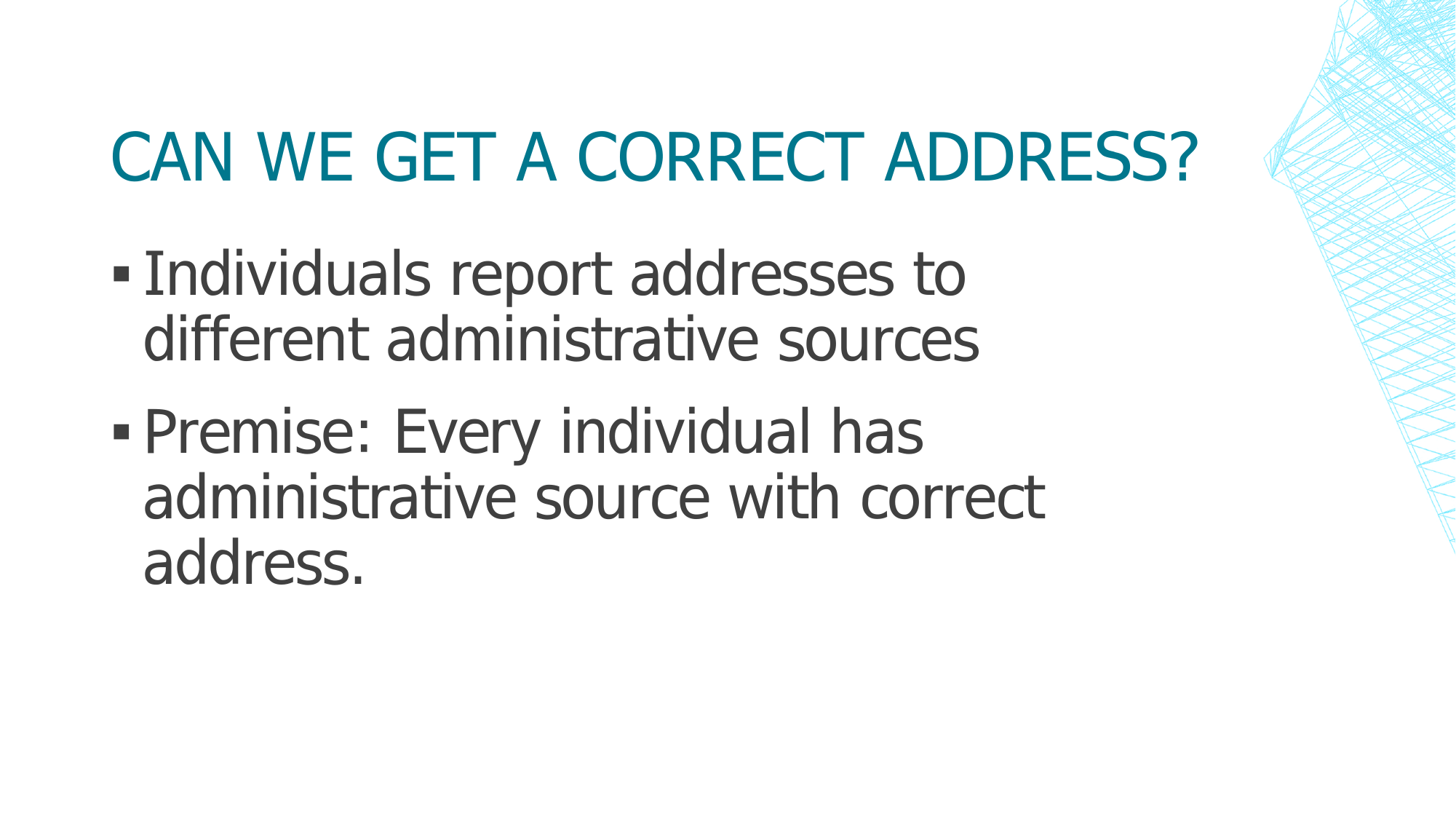

# Can we get a correct address?
Individuals report addresses to different administrative sources
Premise: Every individual has administrative source with correct address.